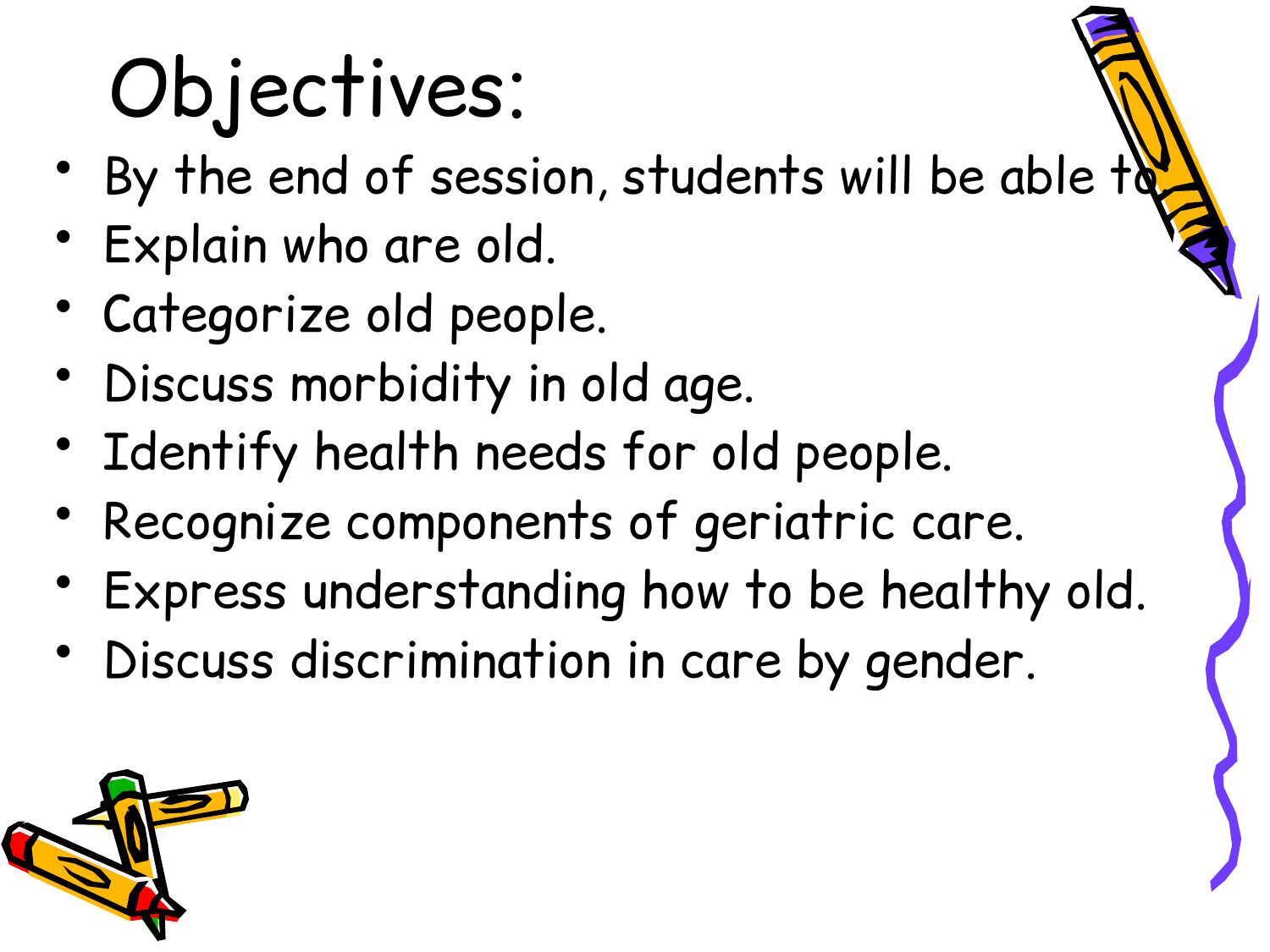

# Objectives:
By the end of session, students will be able to:
Explain who are old.
Categorize old people.
Discuss morbidity in old age.
Identify health needs for old people.
Recognize components of geriatric care.
Express understanding how to be healthy old.
Discuss discrimination in care by gender.